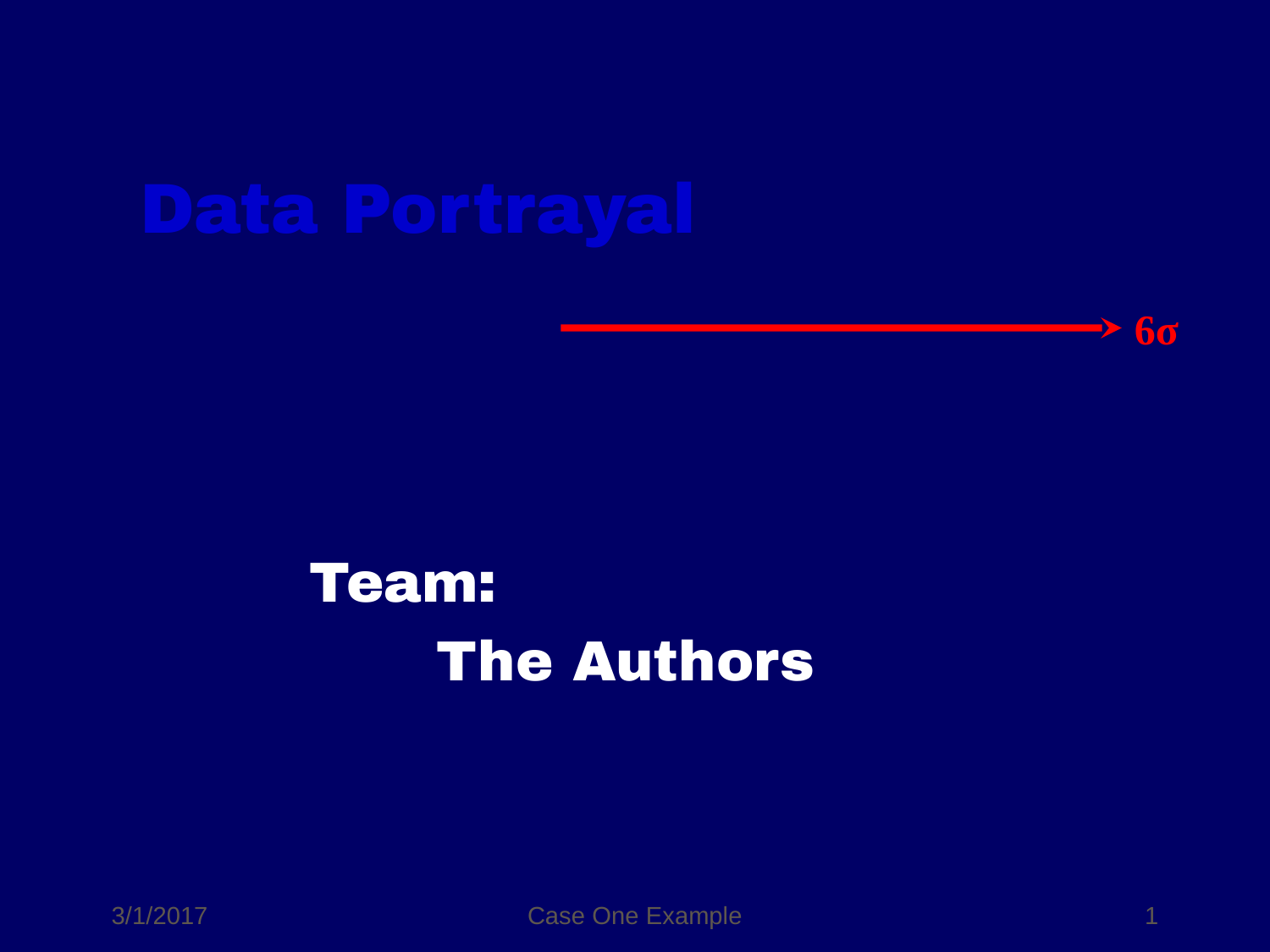

# Data Portrayal
Team:
	The Authors
3/1/2017
Case One Example
1